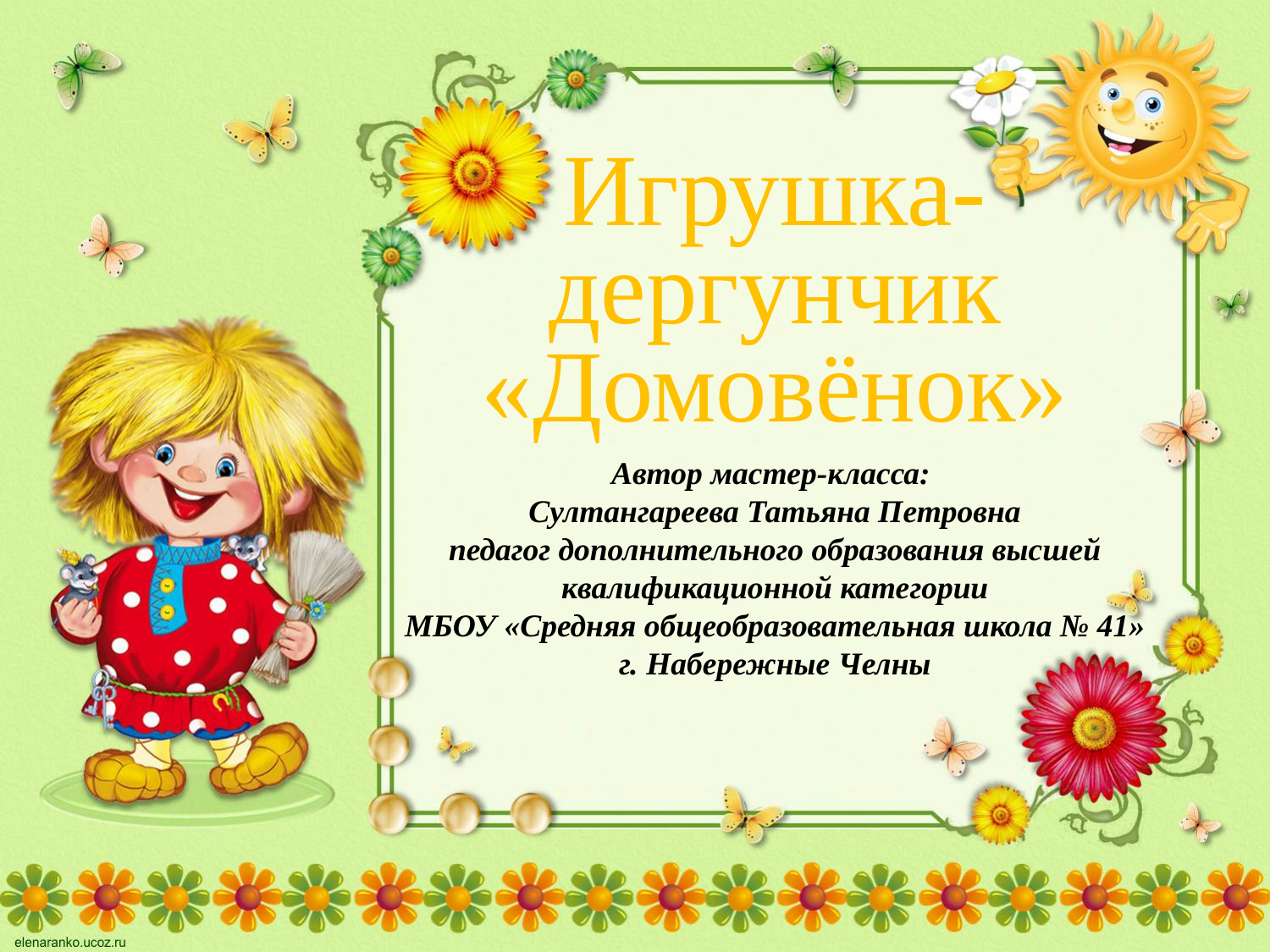

Игрушка-дергунчик «Домовёнок»
Автор мастер-класса:
Султангареева Татьяна Петровна
педагог дополнительного образования высшей квалификационной категории
МБОУ «Средняя общеобразовательная школа № 41»
г. Набережные Челны